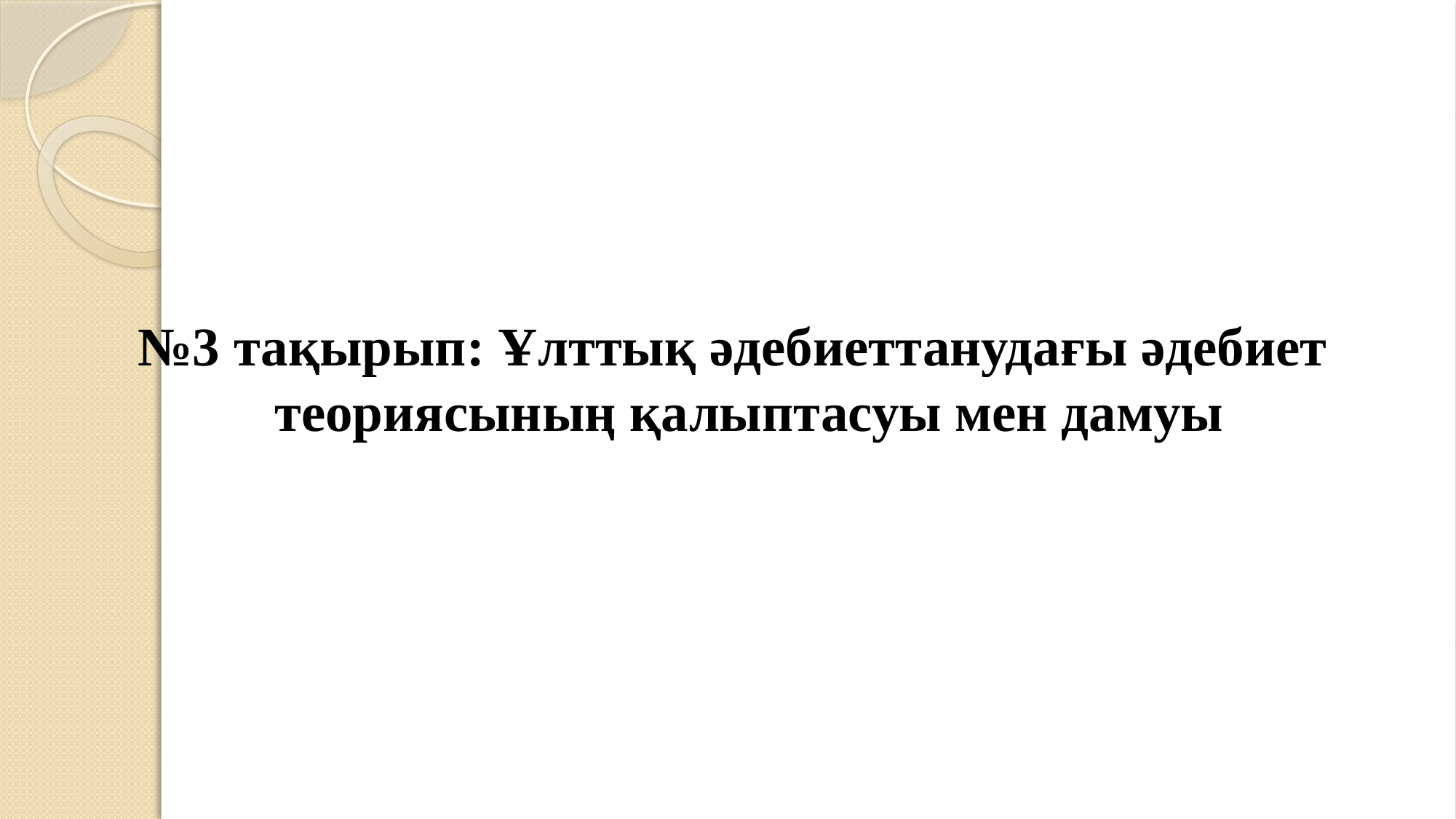

№3 тақырып: Ұлттық әдебиеттанудағы әдебиет теориясының қалыптасуы мен дамуы